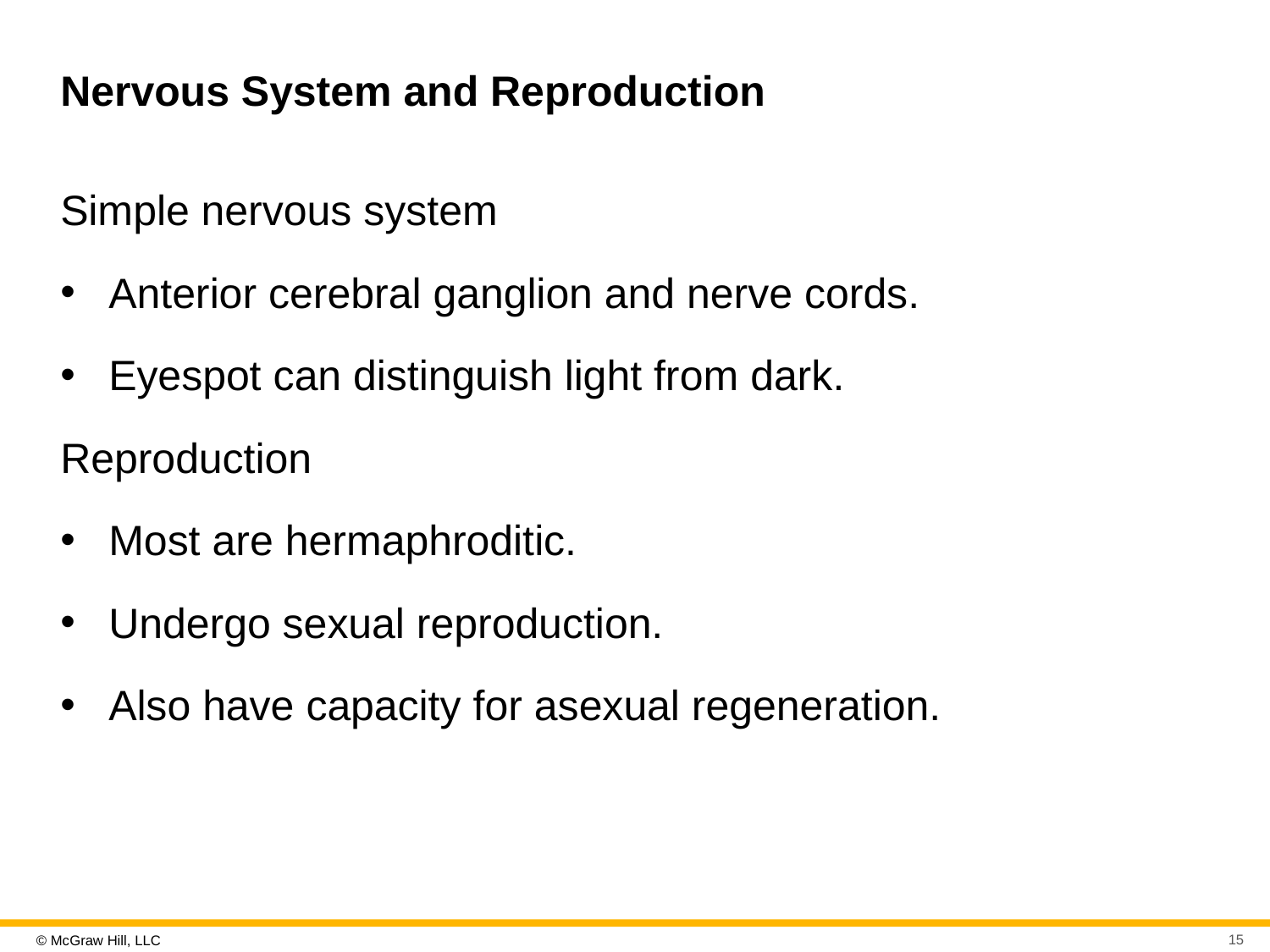

# Nervous System and Reproduction
Simple nervous system
Anterior cerebral ganglion and nerve cords.
Eyespot can distinguish light from dark.
Reproduction
Most are hermaphroditic.
Undergo sexual reproduction.
Also have capacity for asexual regeneration.
15